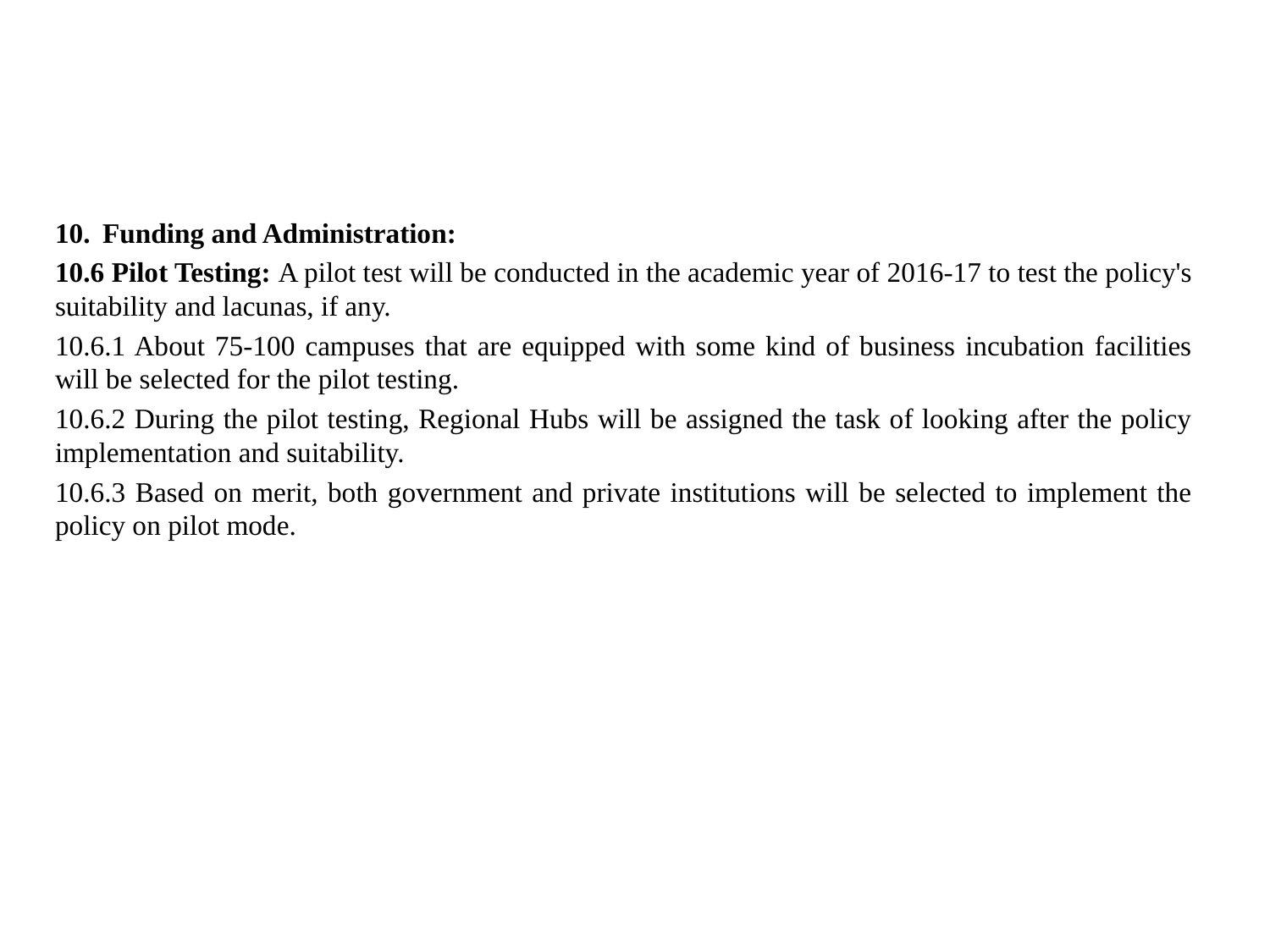

Funding and Administration:
10.6 Pilot Testing: A pilot test will be conducted in the academic year of 2016-17 to test the policy's suitability and lacunas, if any.
10.6.1 About 75-100 campuses that are equipped with some kind of business incubation facilities will be selected for the pilot testing.
10.6.2 During the pilot testing, Regional Hubs will be assigned the task of looking after the policy implementation and suitability.
10.6.3 Based on merit, both government and private institutions will be selected to implement the policy on pilot mode.